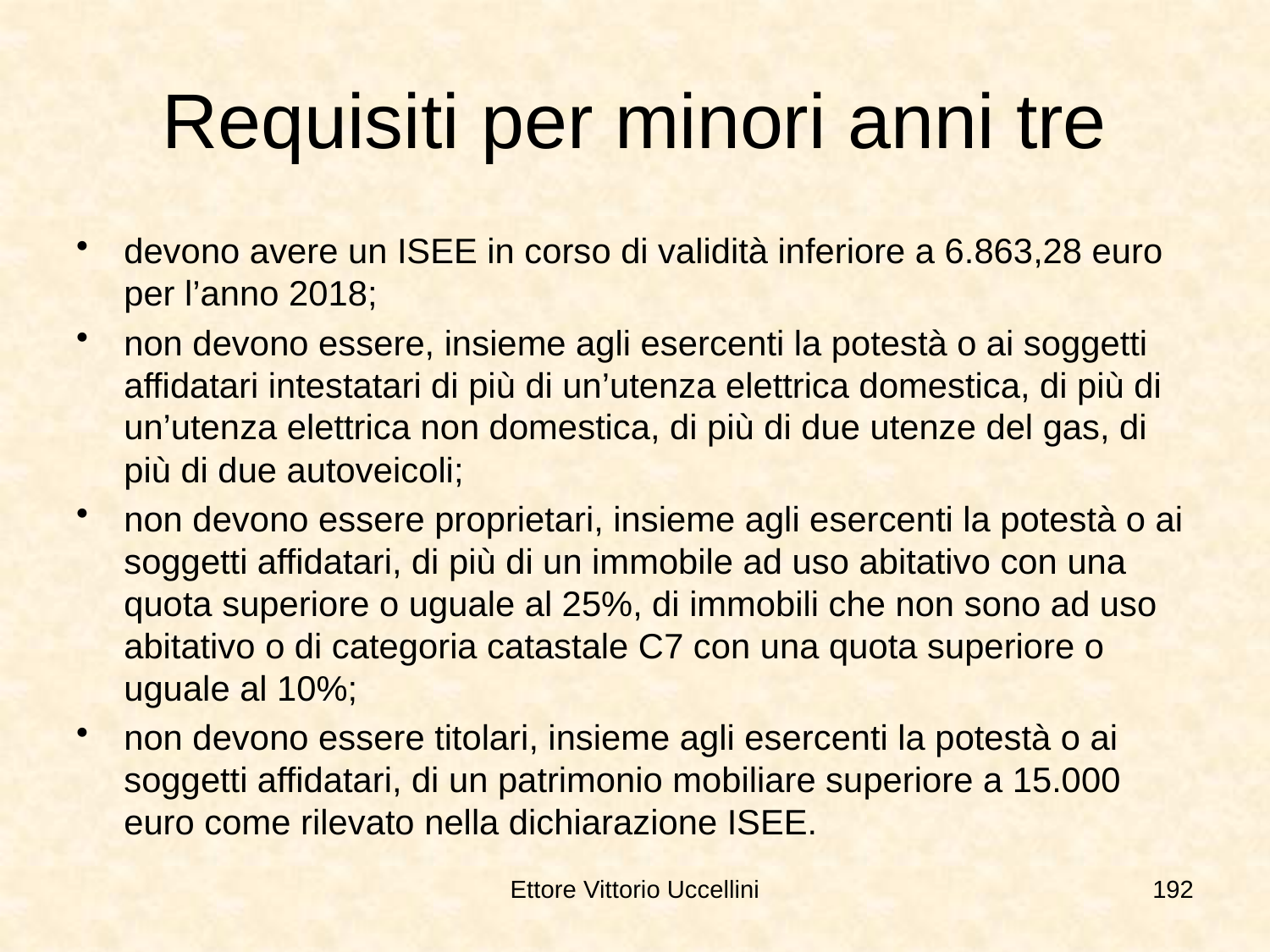

# Requisiti per minori anni tre
devono avere un ISEE in corso di validità inferiore a 6.863,28 euro per l’anno 2018;
non devono essere, insieme agli esercenti la potestà o ai soggetti affidatari intestatari di più di un’utenza elettrica domestica, di più di un’utenza elettrica non domestica, di più di due utenze del gas, di più di due autoveicoli;
non devono essere proprietari, insieme agli esercenti la potestà o ai soggetti affidatari, di più di un immobile ad uso abitativo con una quota superiore o uguale al 25%, di immobili che non sono ad uso abitativo o di categoria catastale C7 con una quota superiore o uguale al 10%;
non devono essere titolari, insieme agli esercenti la potestà o ai soggetti affidatari, di un patrimonio mobiliare superiore a 15.000 euro come rilevato nella dichiarazione ISEE.

Ettore Vittorio Uccellini
192